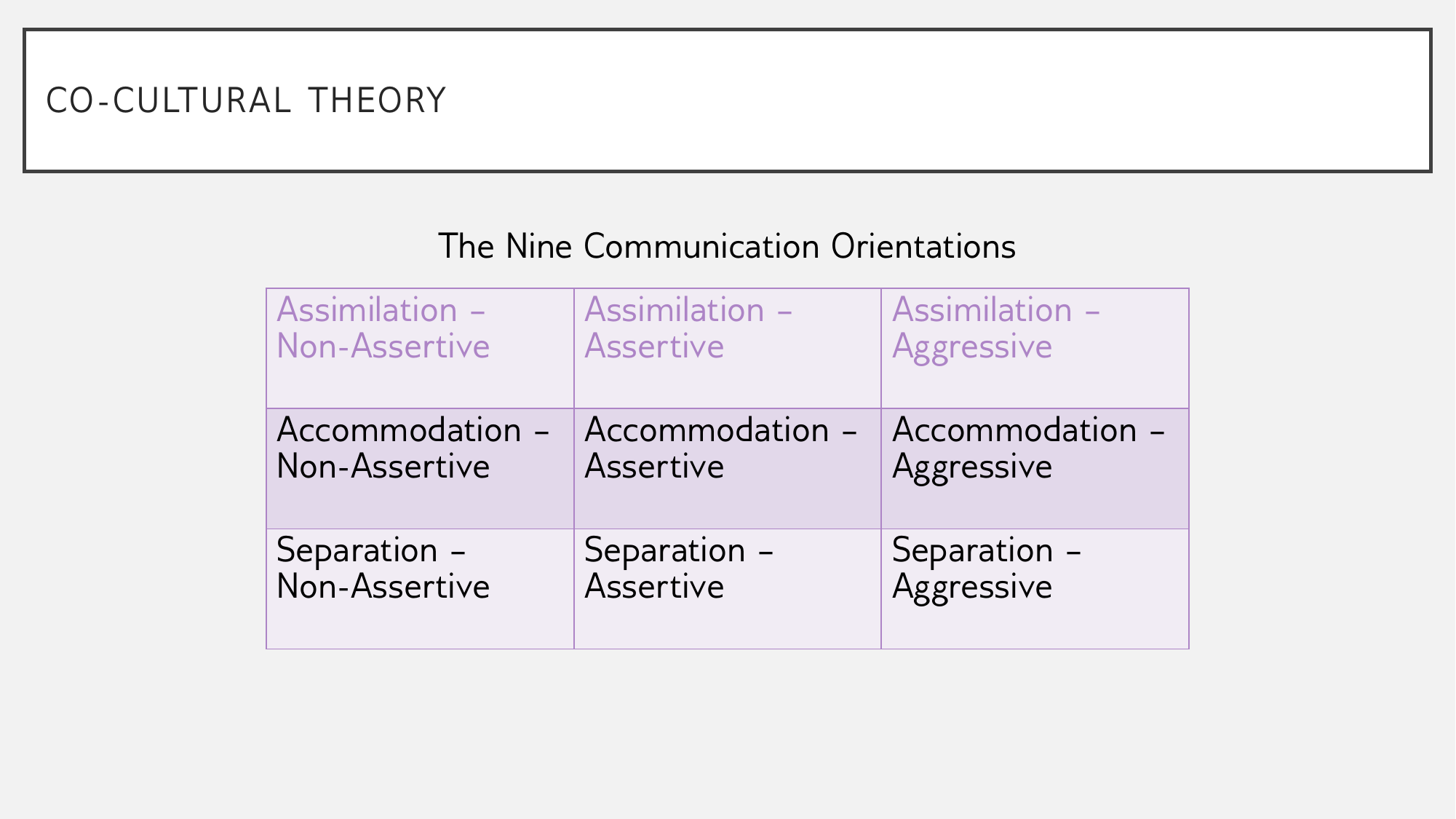

# Co-Cultural theory
The Nine Communication Orientations
| Assimilation – Non-Assertive | Assimilation – Assertive | Assimilation – Aggressive |
| --- | --- | --- |
| Accommodation – Non-Assertive | Accommodation – Assertive | Accommodation – Aggressive |
| Separation – Non-Assertive | Separation – Assertive | Separation – Aggressive |